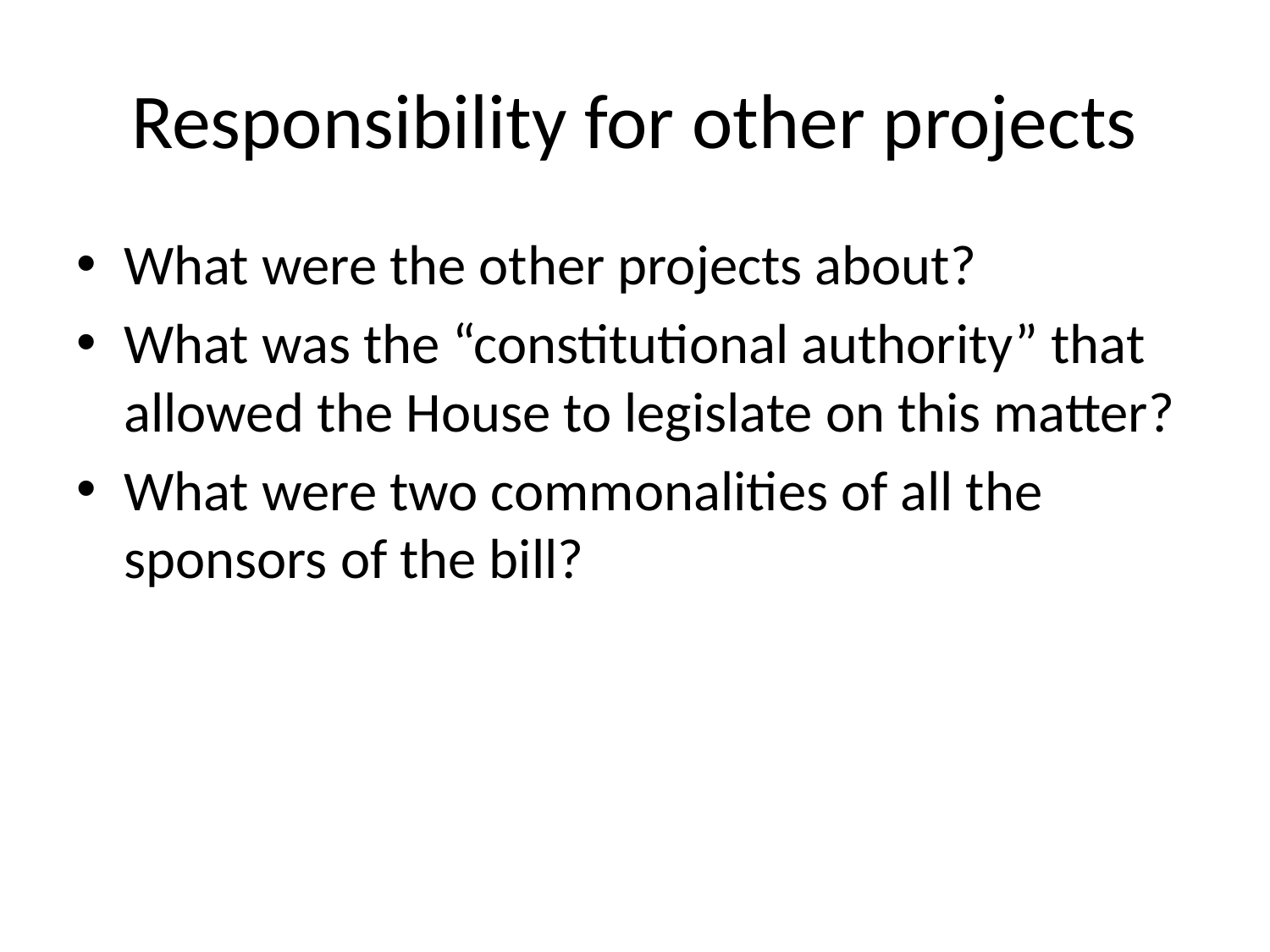

# Responsibility for other projects
What were the other projects about?
What was the “constitutional authority” that allowed the House to legislate on this matter?
What were two commonalities of all the sponsors of the bill?